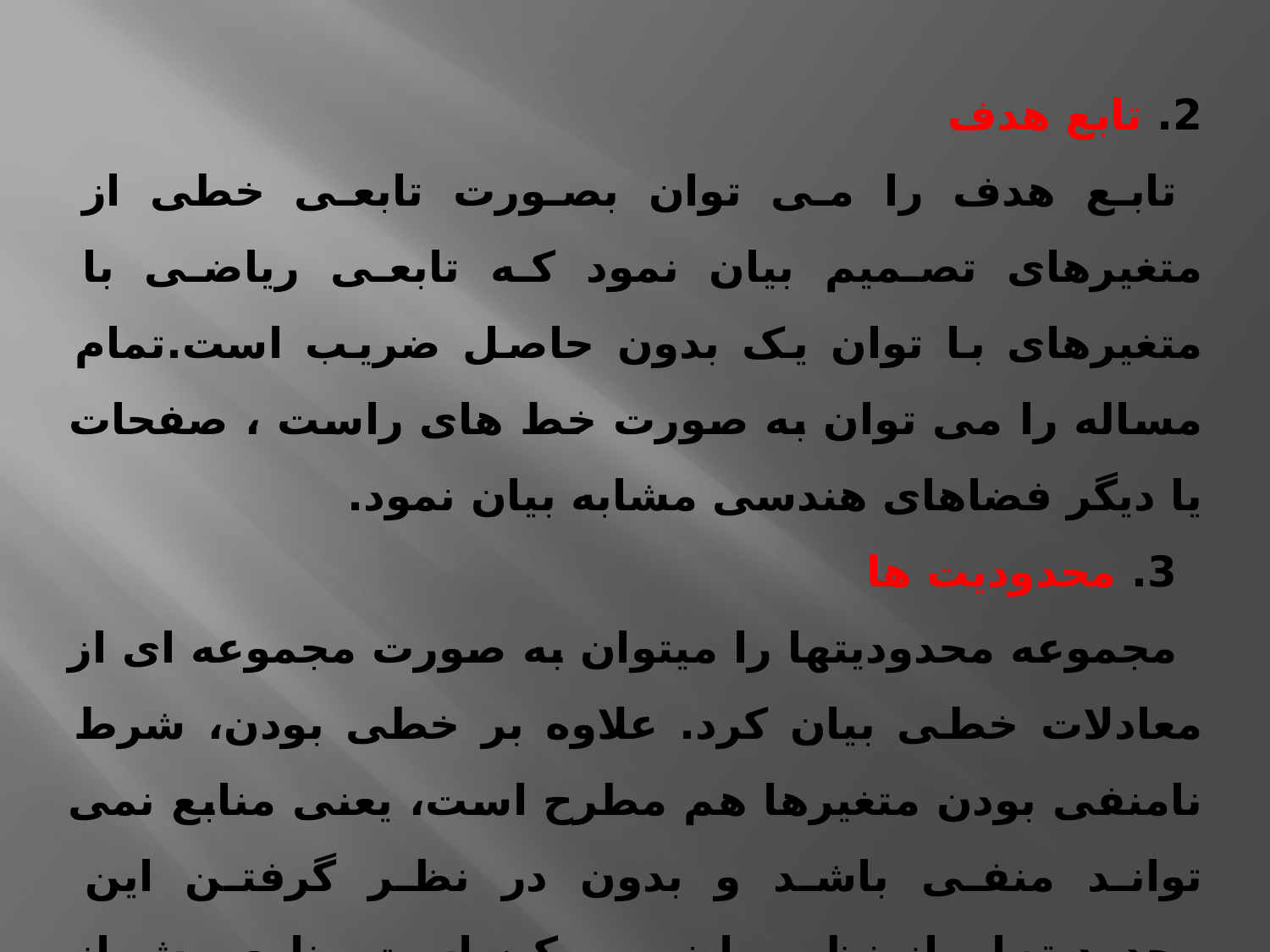

2. تابع هدف
تابع هدف را می توان بصورت تابعی خطی از متغیرهای تصمیم بیان نمود که تابعی ریاضی با متغیرهای با توان یک بدون حاصل ضریب است.تمام مساله را می توان به صورت خط های راست ، صفحات یا دیگر فضاهای هندسی مشابه بیان نمود.
3. محدودیت ها
مجموعه محدودیتها را میتوان به صورت مجموعه ای از معادلات خطی بیان کرد. علاوه بر خطی بودن، شرط نامنفی بودن متغیرها هم مطرح است، یعنی منابع نمی تواند منفی باشد و بدون در نظر گرفتن این محدودیتها ، از نظر ریاضی ممکن است منابع بیش از میزان در دسترس استفاده شود که موجه نیست.